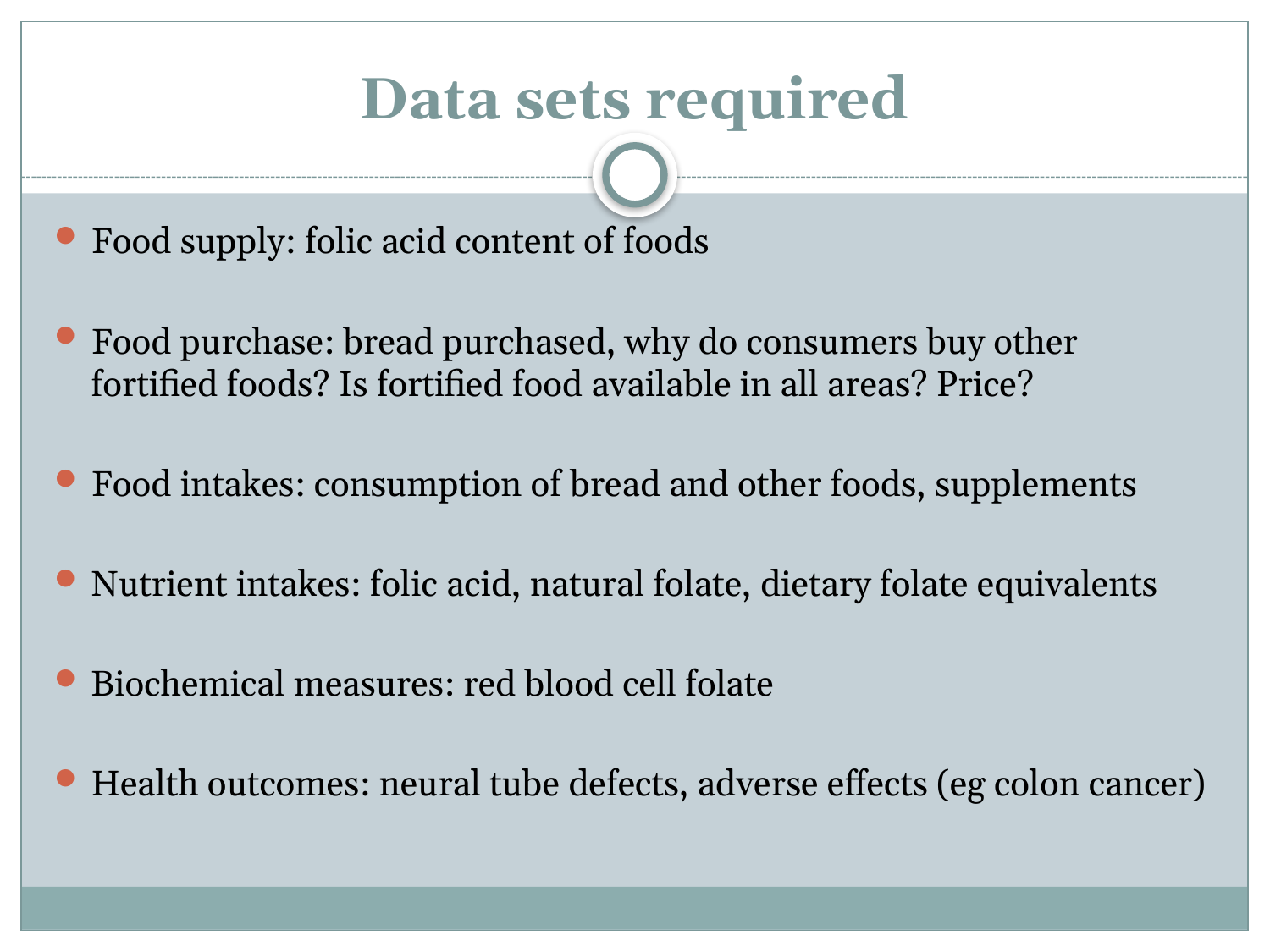

# Data sets required
Food supply: folic acid content of foods

Food purchase: bread purchased, why do consumers buy other fortified foods? Is fortified food available in all areas? Price?

Food intakes: consumption of bread and other foods, supplements

Nutrient intakes: folic acid, natural folate, dietary folate equivalents

Biochemical measures: red blood cell folate

Health outcomes: neural tube defects, adverse effects (eg colon cancer)